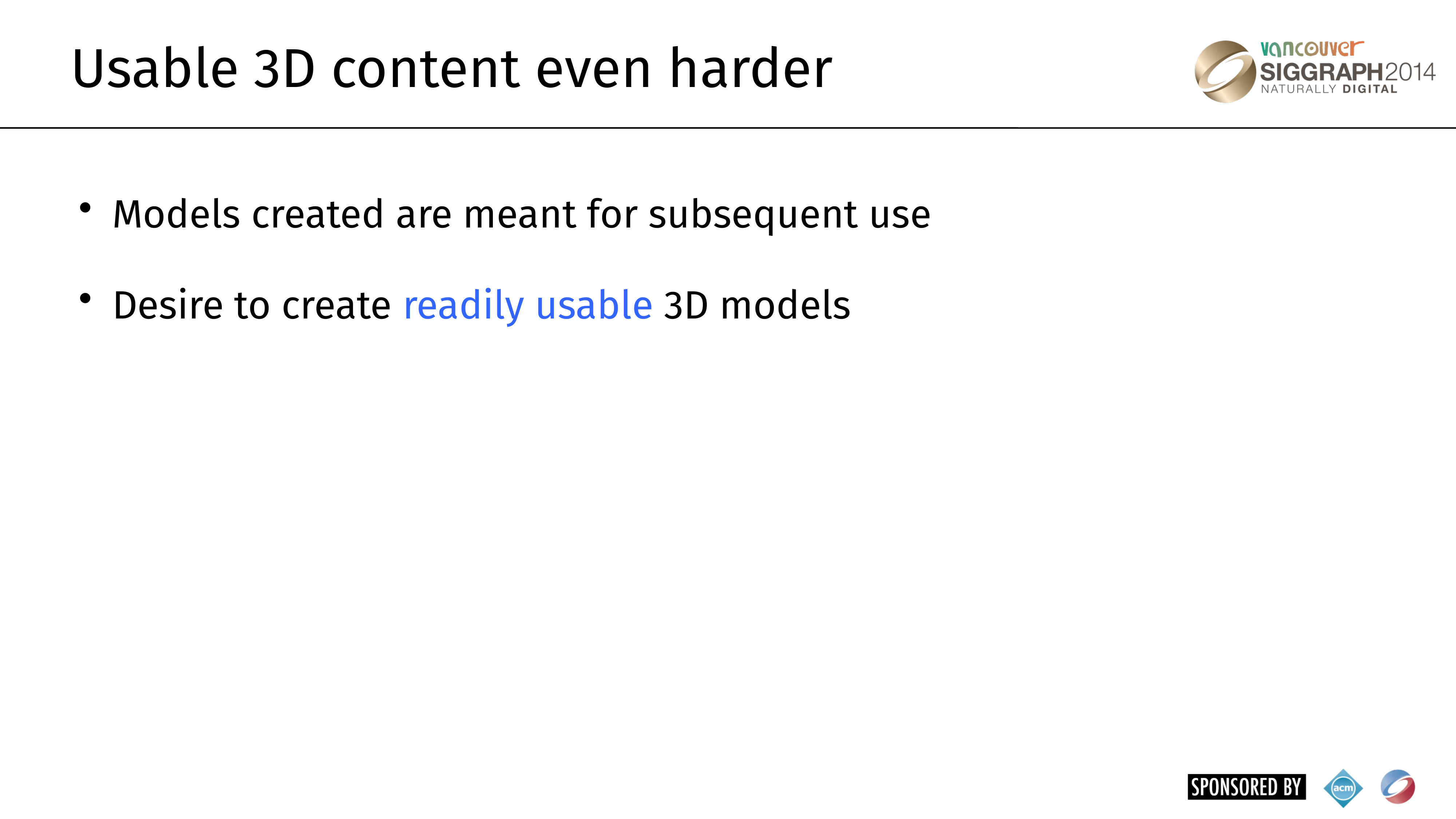

Usable 3D content even harder

Models created are meant for subsequent use
Desire to create readily usable 3D models